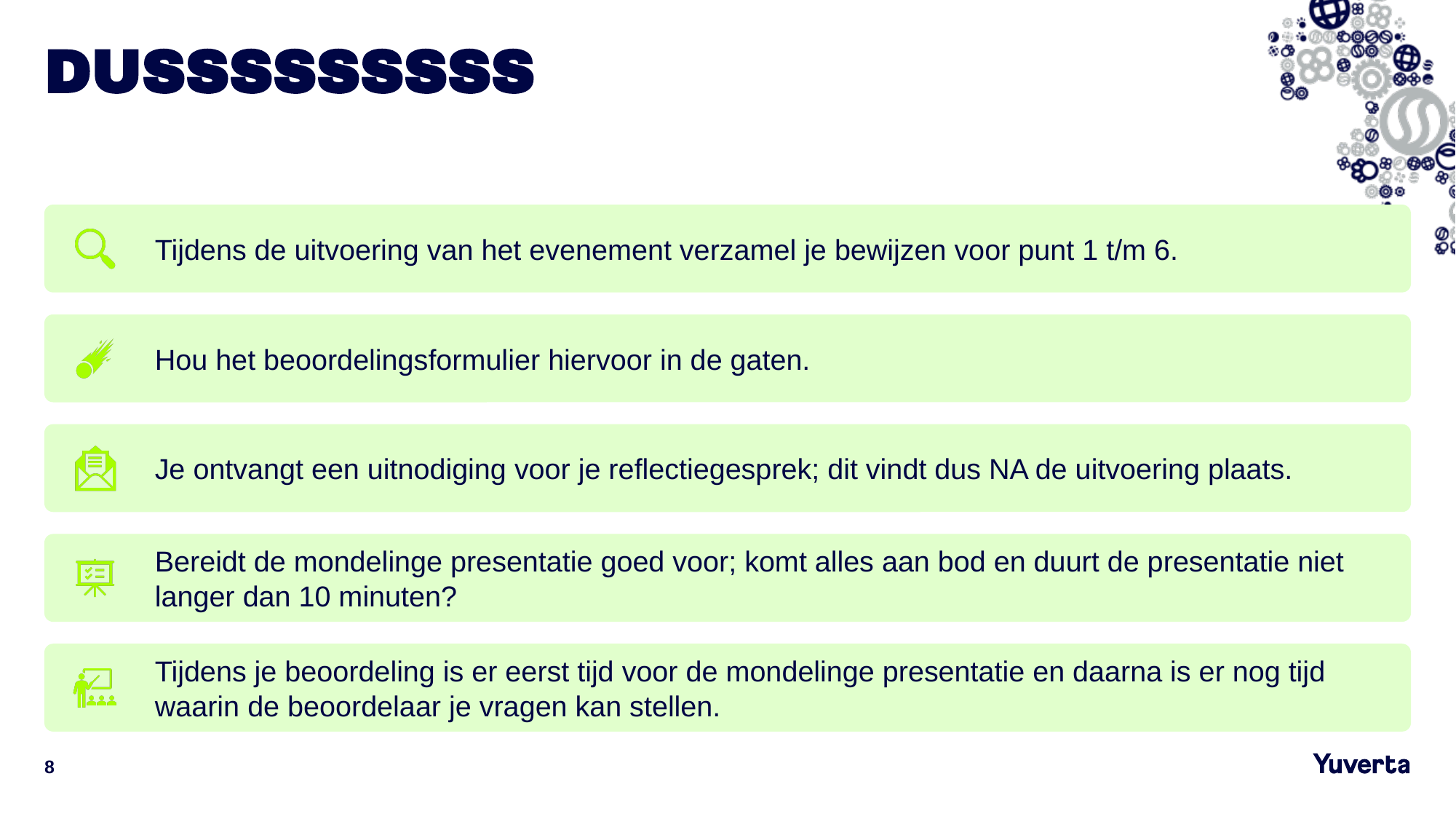

# DUSSSSSSSSS
Tijdens de uitvoering van het evenement verzamel je bewijzen voor punt 1 t/m 6.
Hou het beoordelingsformulier hiervoor in de gaten.
Je ontvangt een uitnodiging voor je reflectiegesprek; dit vindt dus NA de uitvoering plaats.
Bereidt de mondelinge presentatie goed voor; komt alles aan bod en duurt de presentatie niet langer dan 10 minuten?
Tijdens je beoordeling is er eerst tijd voor de mondelinge presentatie en daarna is er nog tijd waarin de beoordelaar je vragen kan stellen.
8
24-10-2023